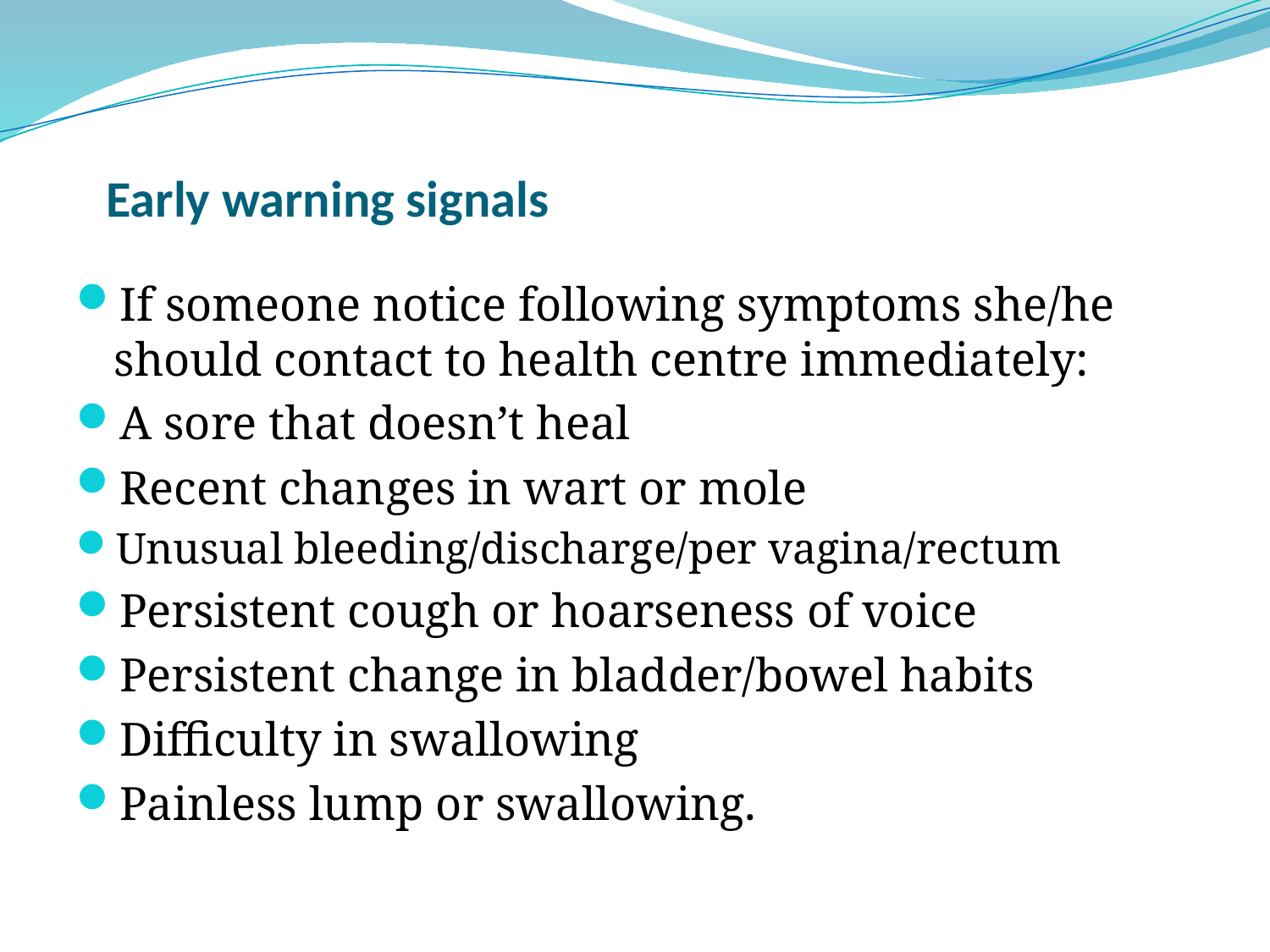

# Early warning signals
If someone notice following symptoms she/he should contact to health centre immediately:
A sore that doesn’t heal
Recent changes in wart or mole
Unusual bleeding/discharge/per vagina/rectum
Persistent cough or hoarseness of voice
Persistent change in bladder/bowel habits
Difficulty in swallowing
Painless lump or swallowing.